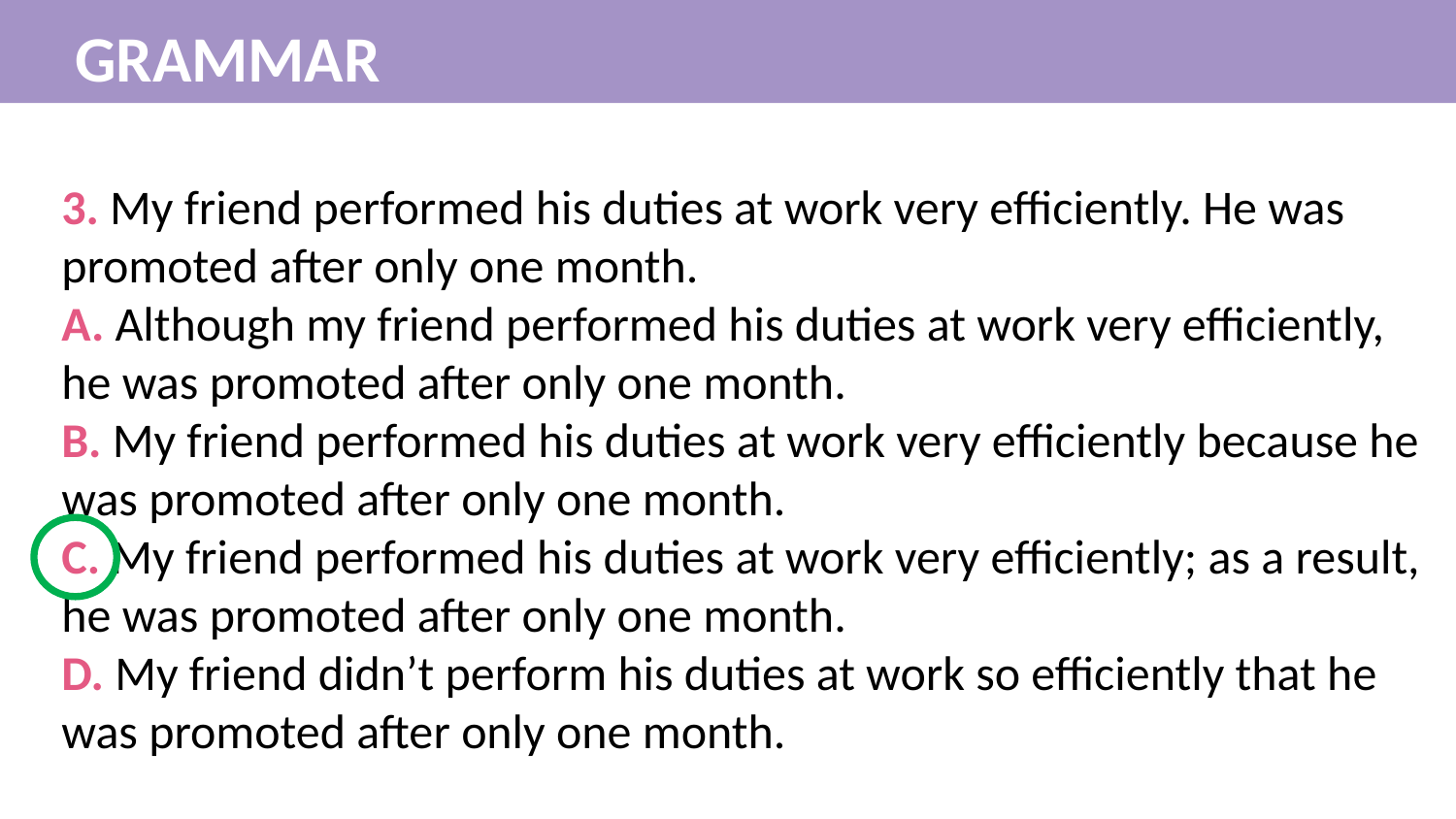

GRAMMAR
3. My friend performed his duties at work very efficiently. He was promoted after only one month.
A. Although my friend performed his duties at work very efficiently, he was promoted after only one month.
B. My friend performed his duties at work very efficiently because he was promoted after only one month.
C. My friend performed his duties at work very efficiently; as a result, he was promoted after only one month.
D. My friend didn’t perform his duties at work so efficiently that he was promoted after only one month.